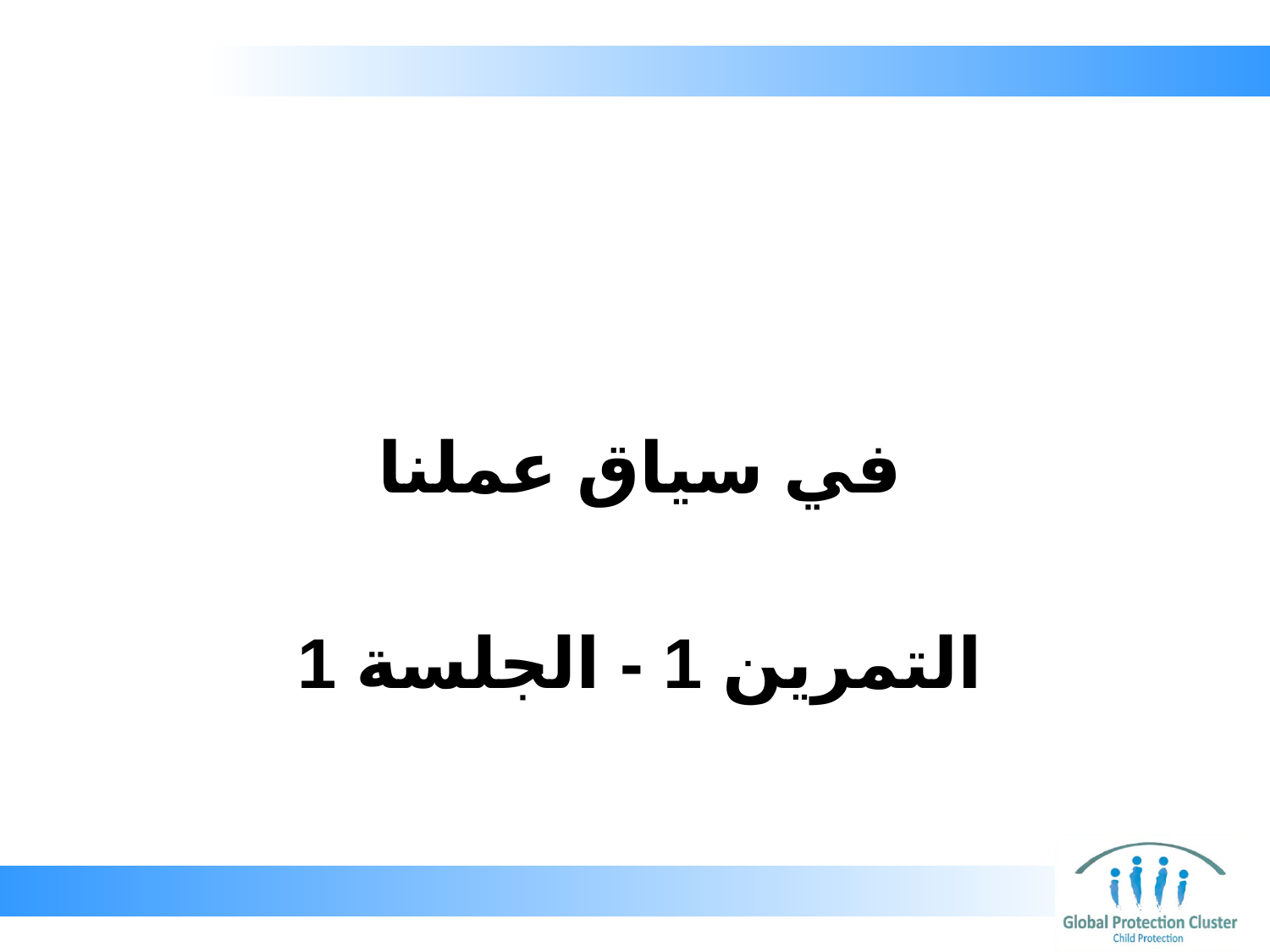

في سياق عملنا

# التمرين 1 - الجلسة 1